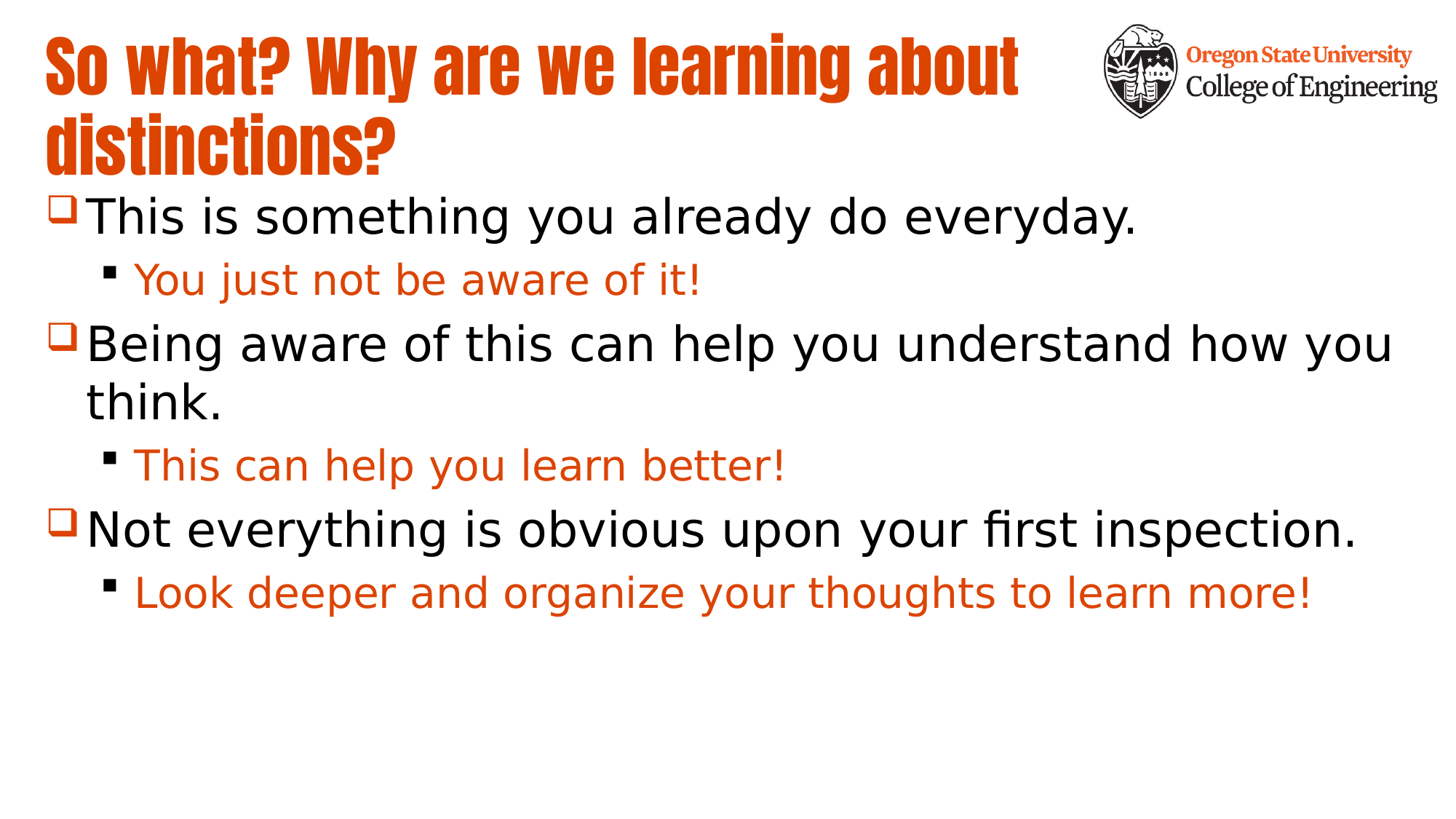

# So what? Why are we learning about distinctions?
This is something you already do everyday.
You just not be aware of it!
Being aware of this can help you understand how you think.
This can help you learn better!
Not everything is obvious upon your first inspection.
Look deeper and organize your thoughts to learn more!